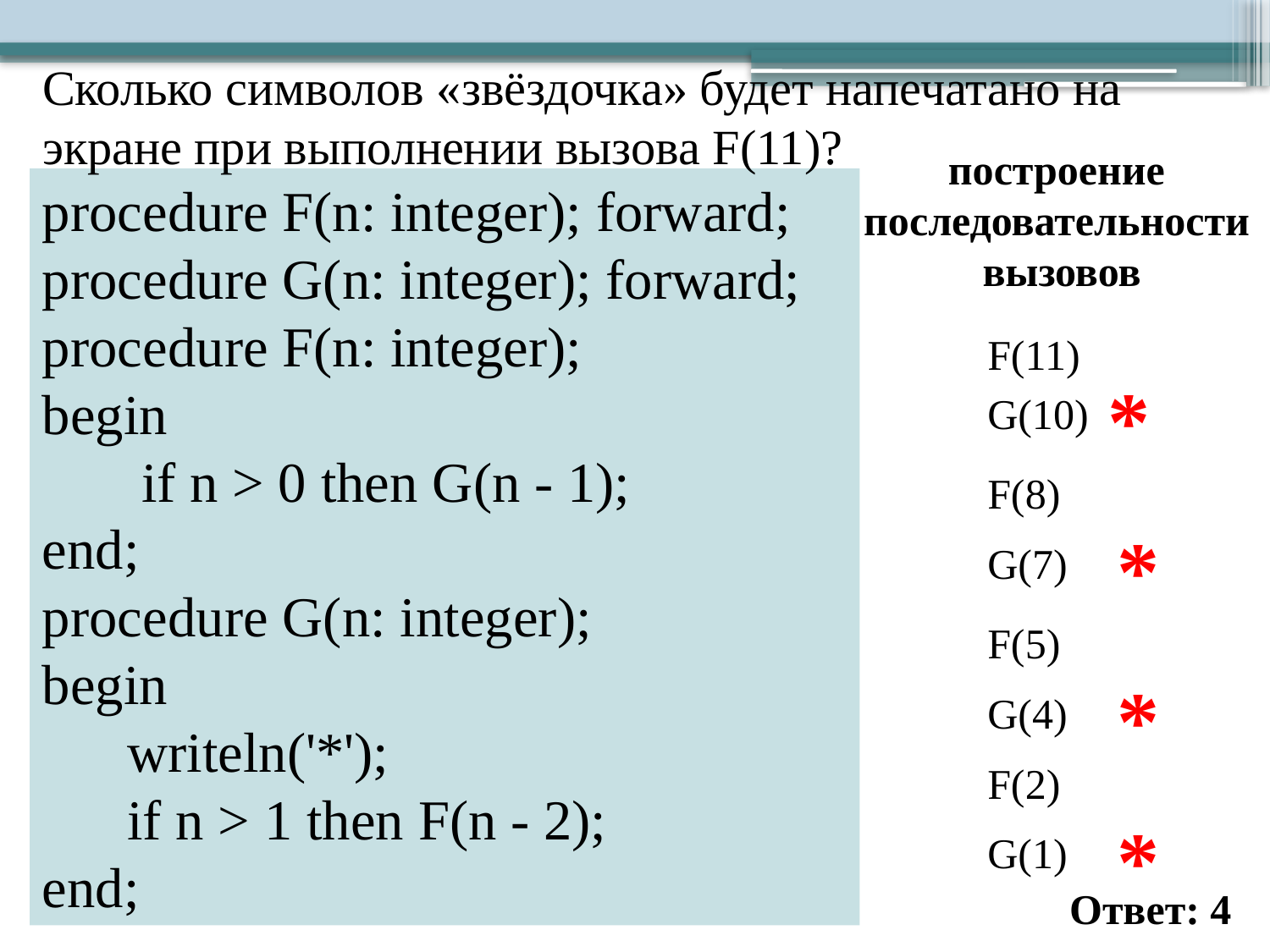

Сколько символов «звёздочка» будет напечатано на экране при выполнении вызова F(11)?
построение
последовательности
вызовов
procedure F(n: integer); forward;
procedure G(n: integer); forward;
procedure F(n: integer);
begin
       if n > 0 then G(n - 1);
end;
procedure G(n: integer);
begin
      writeln('*');
      if n > 1 then F(n - 2);
end;
F(11)
*
G(10)
F(8)
*
G(7)
F(5)
*
G(4)
F(2)
*
G(1)
Ответ: 4